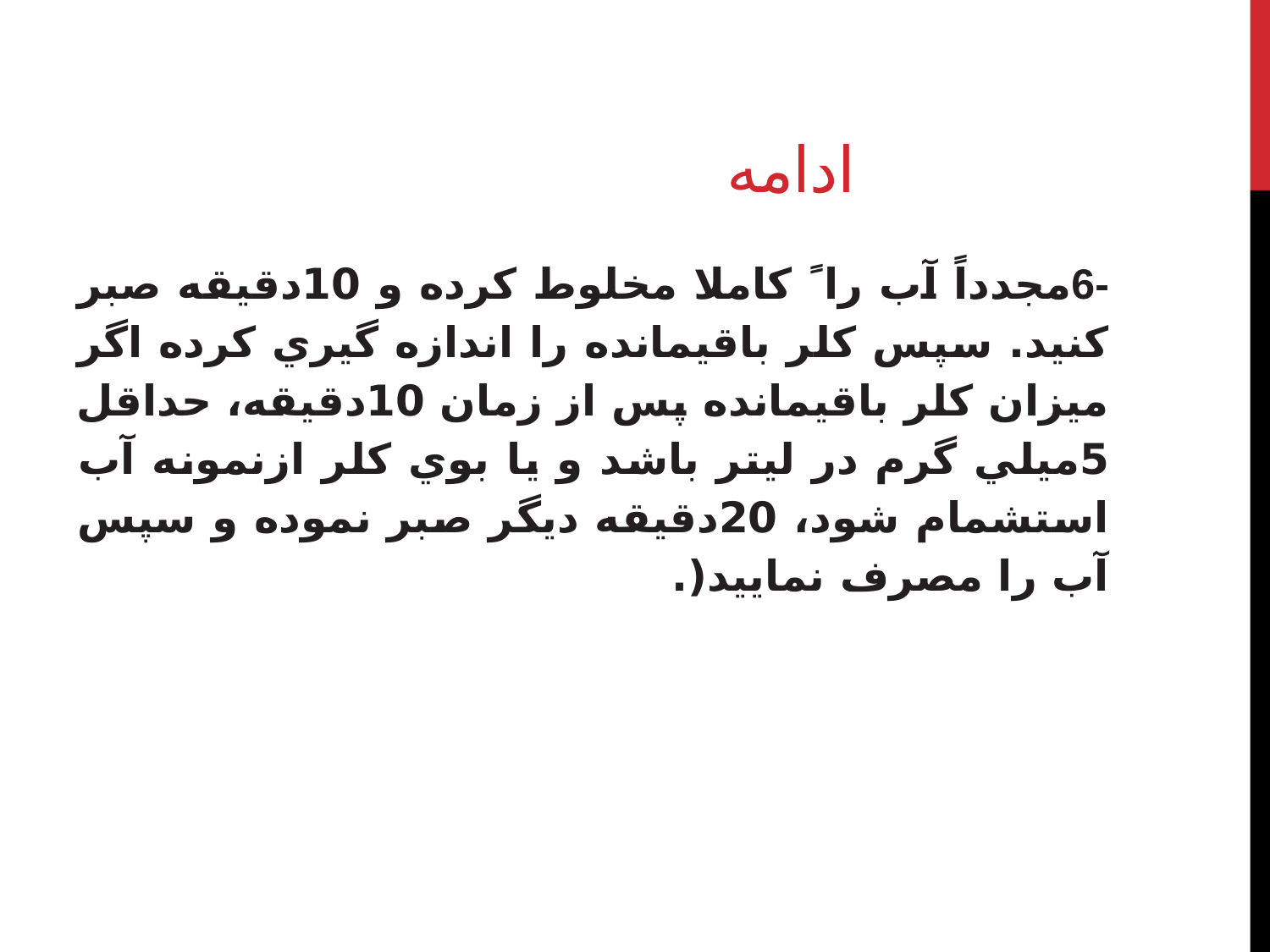

# ادامه
-6مجدداً آب را ً کاملا مخلوط کرده و 10دقيقه صبر کنيد. سپس کلر باقيمانده را اندازه گيري کرده اگر ميزان کلر باقيمانده پس از زمان 10دقيقه، حداقل 5ميلي گرم در ليتر باشد و یا بوي کلر ازنمونه آب استشمام شود، 20دقيقه دیگر صبر نموده و سپس آب را مصرف نمایيد(.